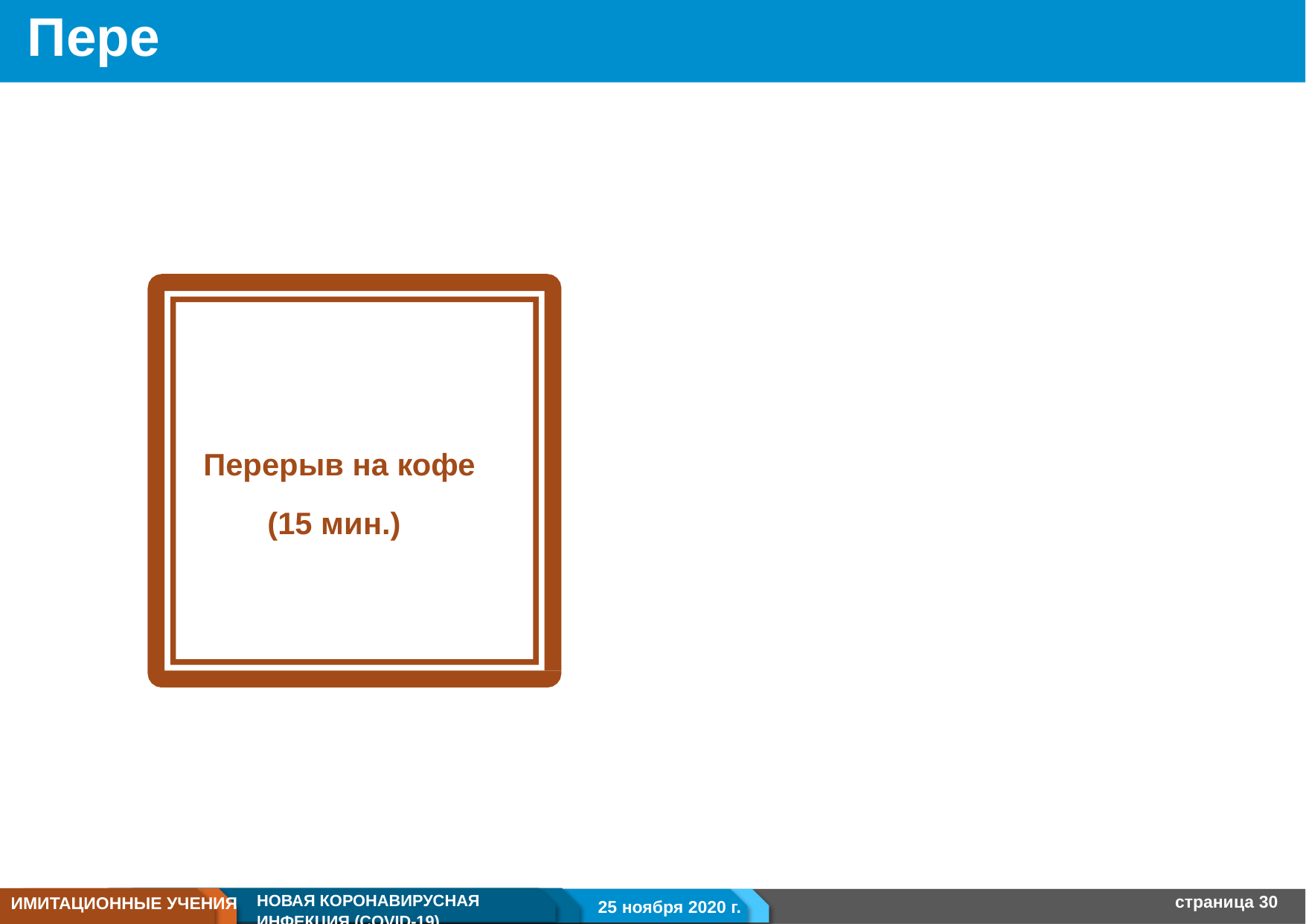

Перерыв

Перерыв на кофе (15 мин.)
НОВАЯ КОРОНАВИРУСНАЯ ИНФЕКЦИЯ (COVID-19)
страница 30
ИМИТАЦИОННЫЕ УЧЕНИЯ
25 ноября 2020 г.